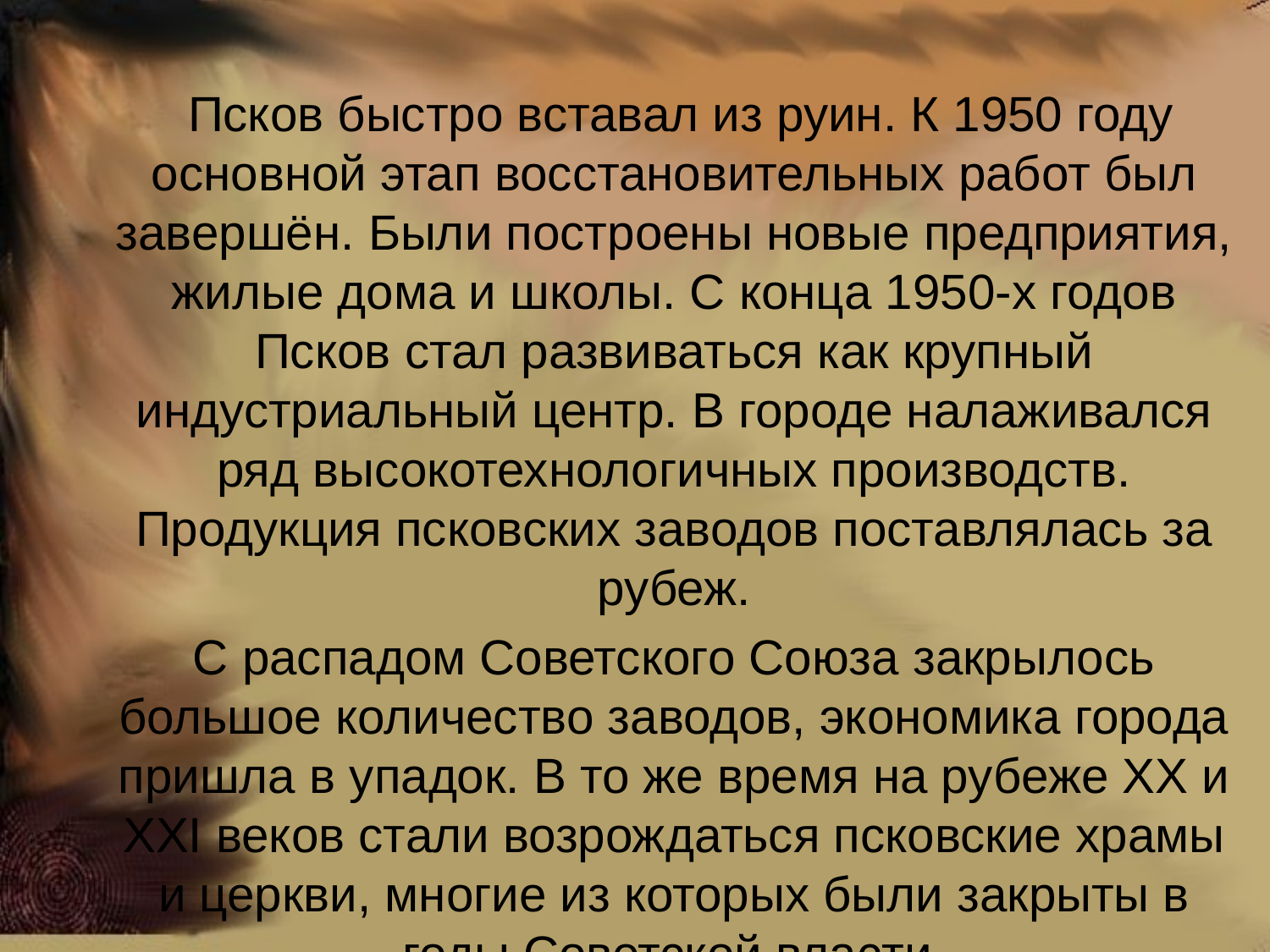

#
 Псков быстро вставал из руин. К 1950 году основной этап восстановительных работ был завершён. Были построены новые предприятия, жилые дома и школы. С конца 1950-х годов Псков стал развиваться как крупный индустриальный центр. В городе налаживался ряд высокотехнологичных производств. Продукция псковских заводов поставлялась за рубеж.
С распадом Советского Союза закрылось большое количество заводов, экономика города пришла в упадок. В то же время на рубеже XX и XXI веков стали возрождаться псковские храмы и церкви, многие из которых были закрыты в годы Советской власти.